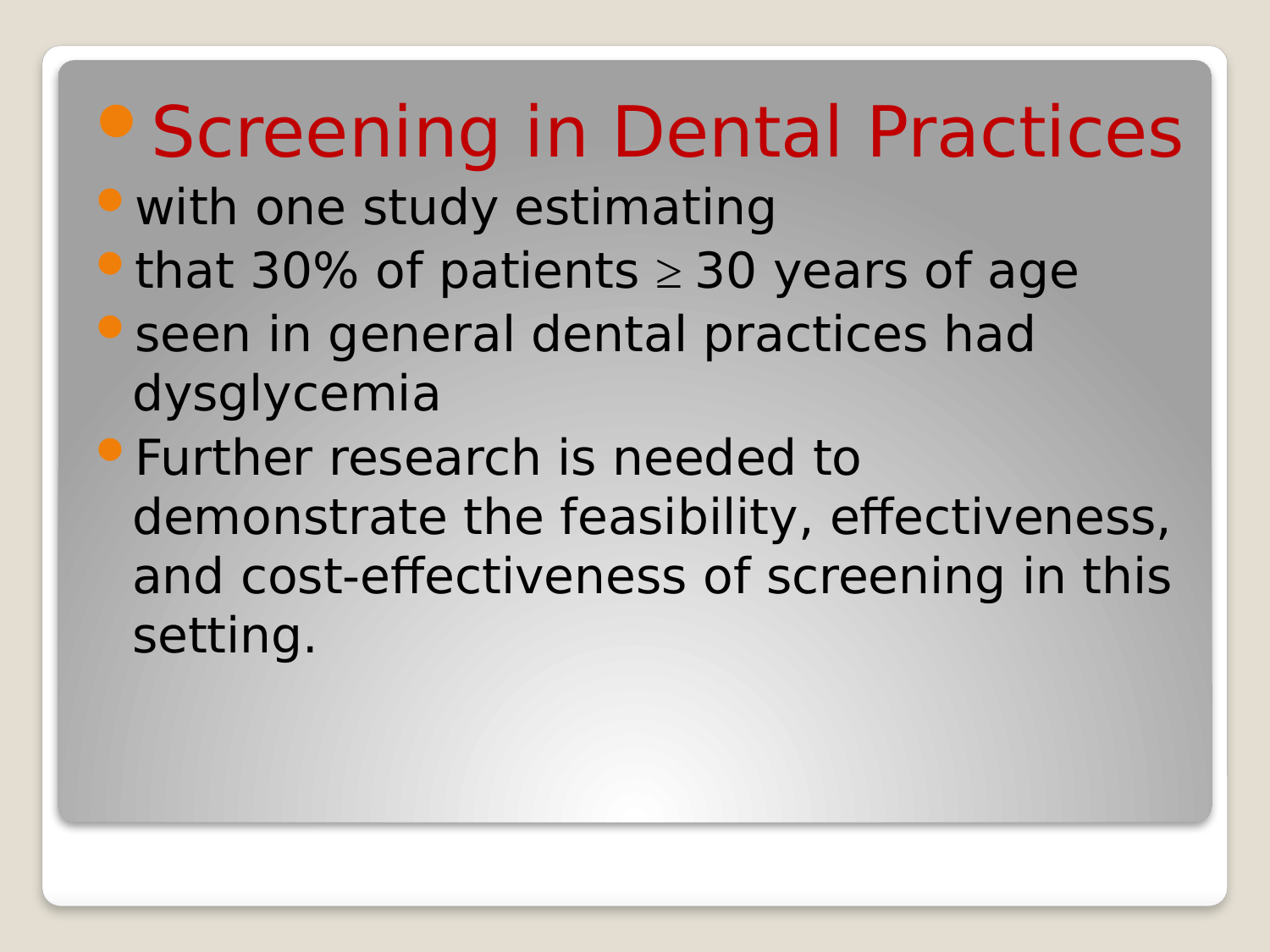

Screening in Dental Practices
with one study estimating
that 30% of patients ≥ 30 years of age
seen in general dental practices had dysglycemia
Further research is needed to demonstrate the feasibility, effectiveness, and cost-effectiveness of screening in this setting.
#